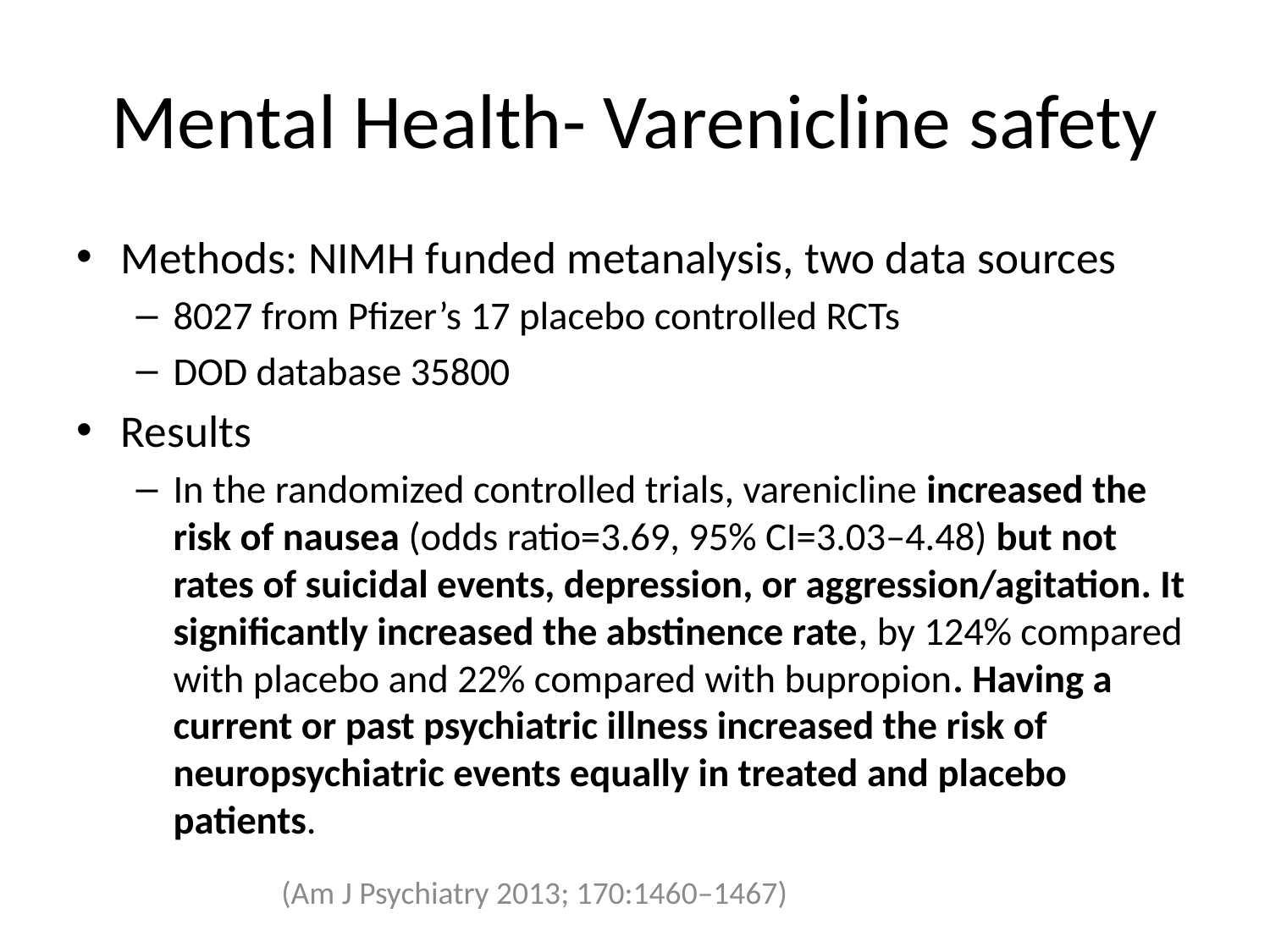

# Mental Health- Varenicline safety
Methods: NIMH funded metanalysis, two data sources
8027 from Pfizer’s 17 placebo controlled RCTs
DOD database 35800
Results
In the randomized controlled trials, varenicline increased the risk of nausea (odds ratio=3.69, 95% CI=3.03–4.48) but not rates of suicidal events, depression, or aggression/agitation. It significantly increased the abstinence rate, by 124% compared with placebo and 22% compared with bupropion. Having a current or past psychiatric illness increased the risk of neuropsychiatric events equally in treated and placebo patients.

(Am J Psychiatry 2013; 170:1460–1467)